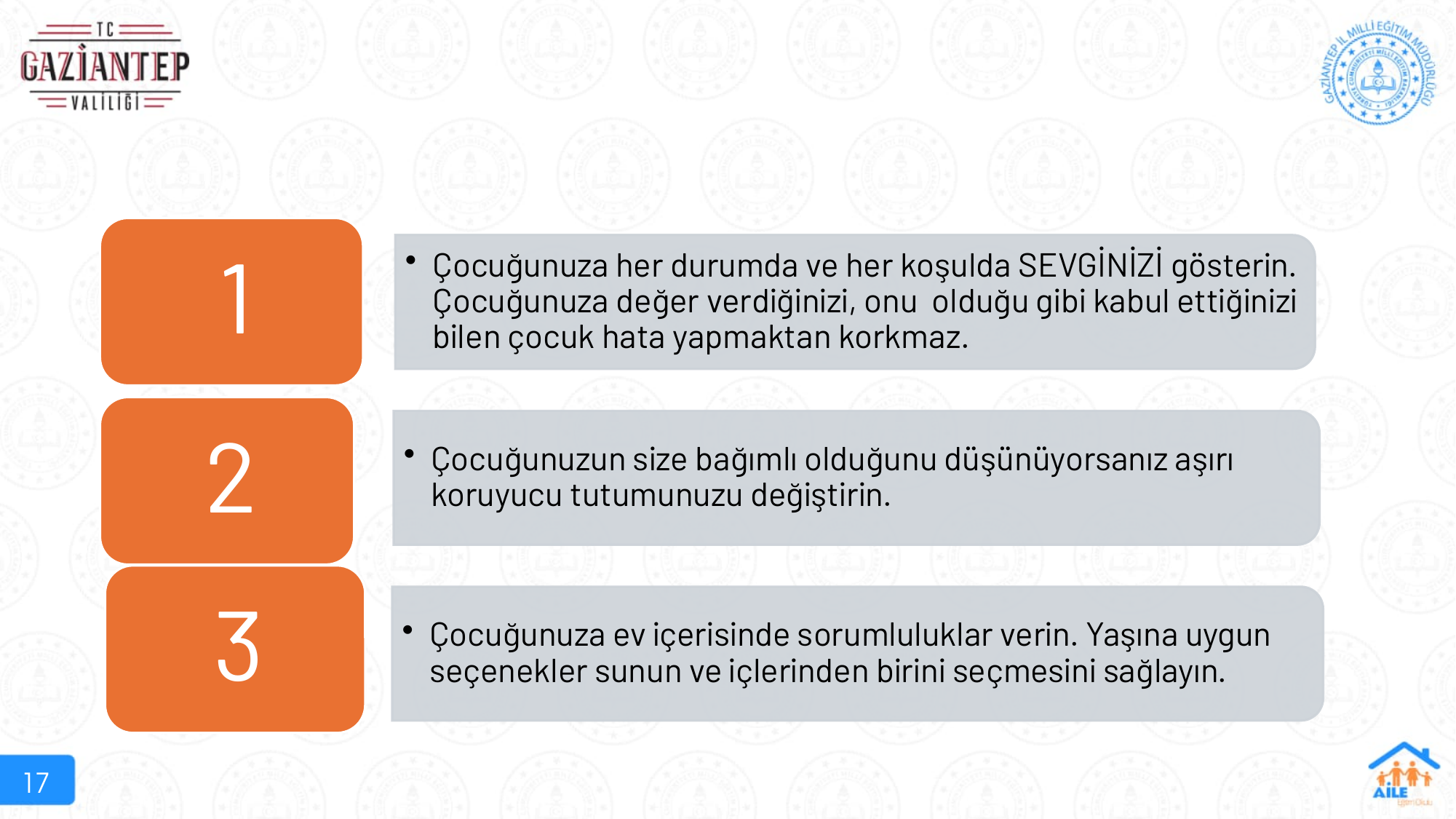

Çocuğunuza her durumda ve her koşulda SEVGİNİZİ gösterin. Çocuğunuza değer verdiğinizi, onu  olduğu gibi kabul ettiğinizi bilen çocuk hata yapmaktan korkmaz.
1
Çocuğunuzun size bağımlı olduğunu düşünüyorsanız aşırı  koruyucu tutumunuzu değiştirin.
2
Çocuğunuza ev içerisinde sorumluluklar verin. Yaşına uygun  seçenekler sunun ve içlerinden birini seçmesini sağlayın.
3
17